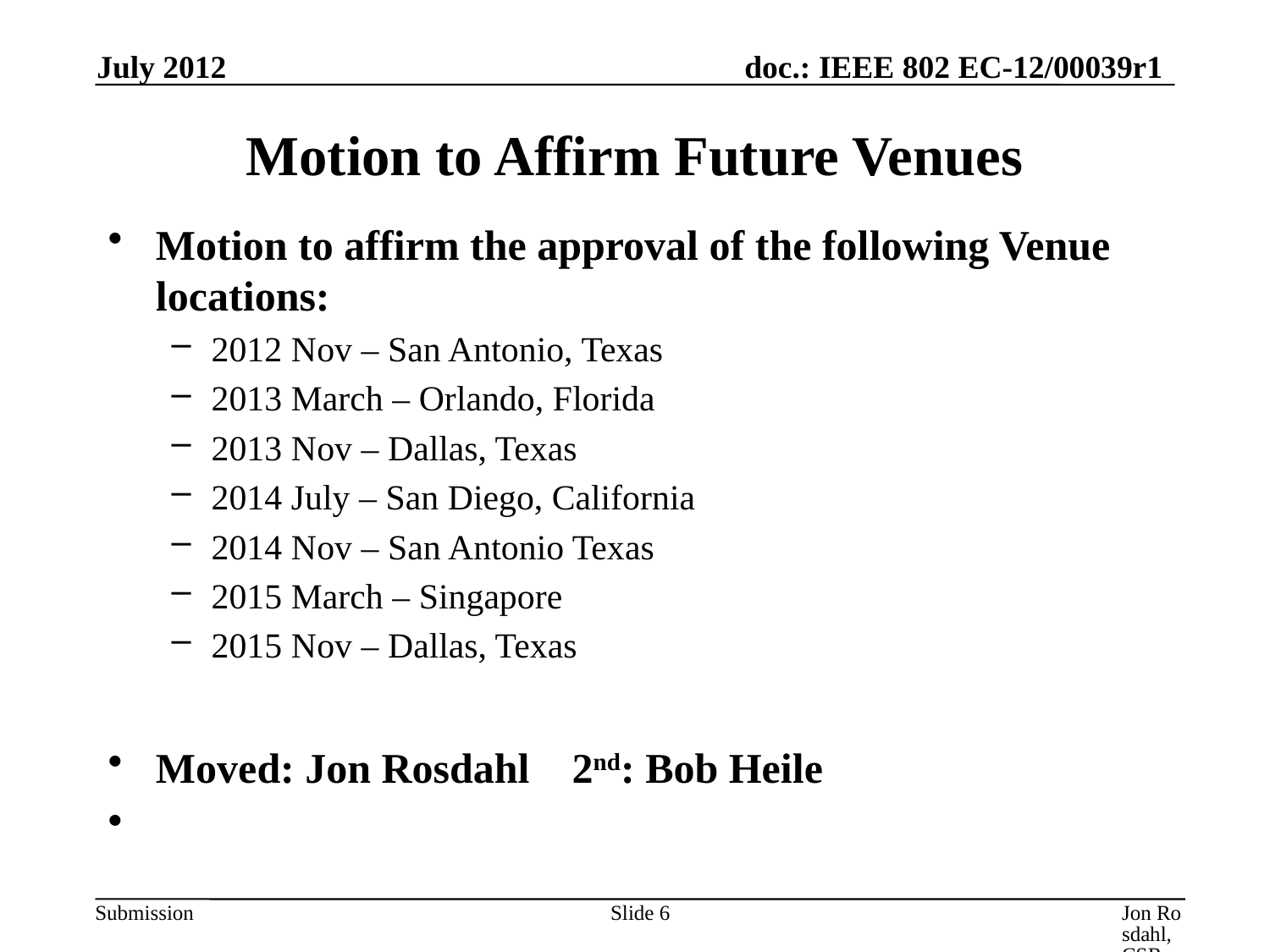

July 2012
# Motion to Affirm Future Venues
Motion to affirm the approval of the following Venue locations:
2012 Nov – San Antonio, Texas
2013 March – Orlando, Florida
2013 Nov – Dallas, Texas
2014 July – San Diego, California
2014 Nov – San Antonio Texas
2015 March – Singapore
2015 Nov – Dallas, Texas

Moved: Jon Rosdahl    2nd: Bob Heile

Slide 6
Jon Rosdahl, CSR